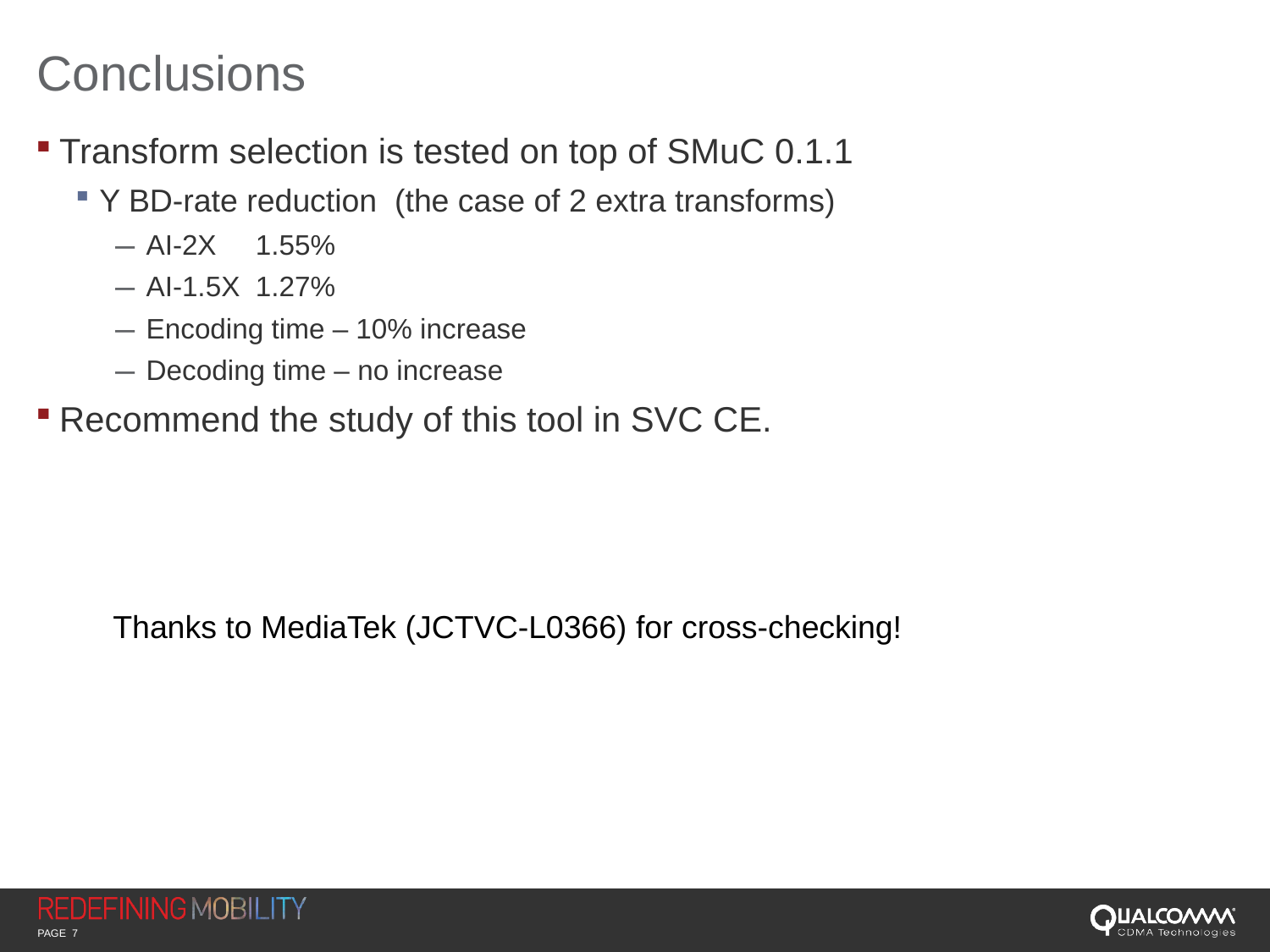

# Conclusions
Transform selection is tested on top of SMuC 0.1.1
Y BD-rate reduction  (the case of 2 extra transforms)
AI-2X     1.55%
AI-1.5X  1.27%
Encoding time – 10% increase
Decoding time – no increase
Recommend the study of this tool in SVC CE.

Thanks to MediaTek (JCTVC-L0366) for cross-checking!